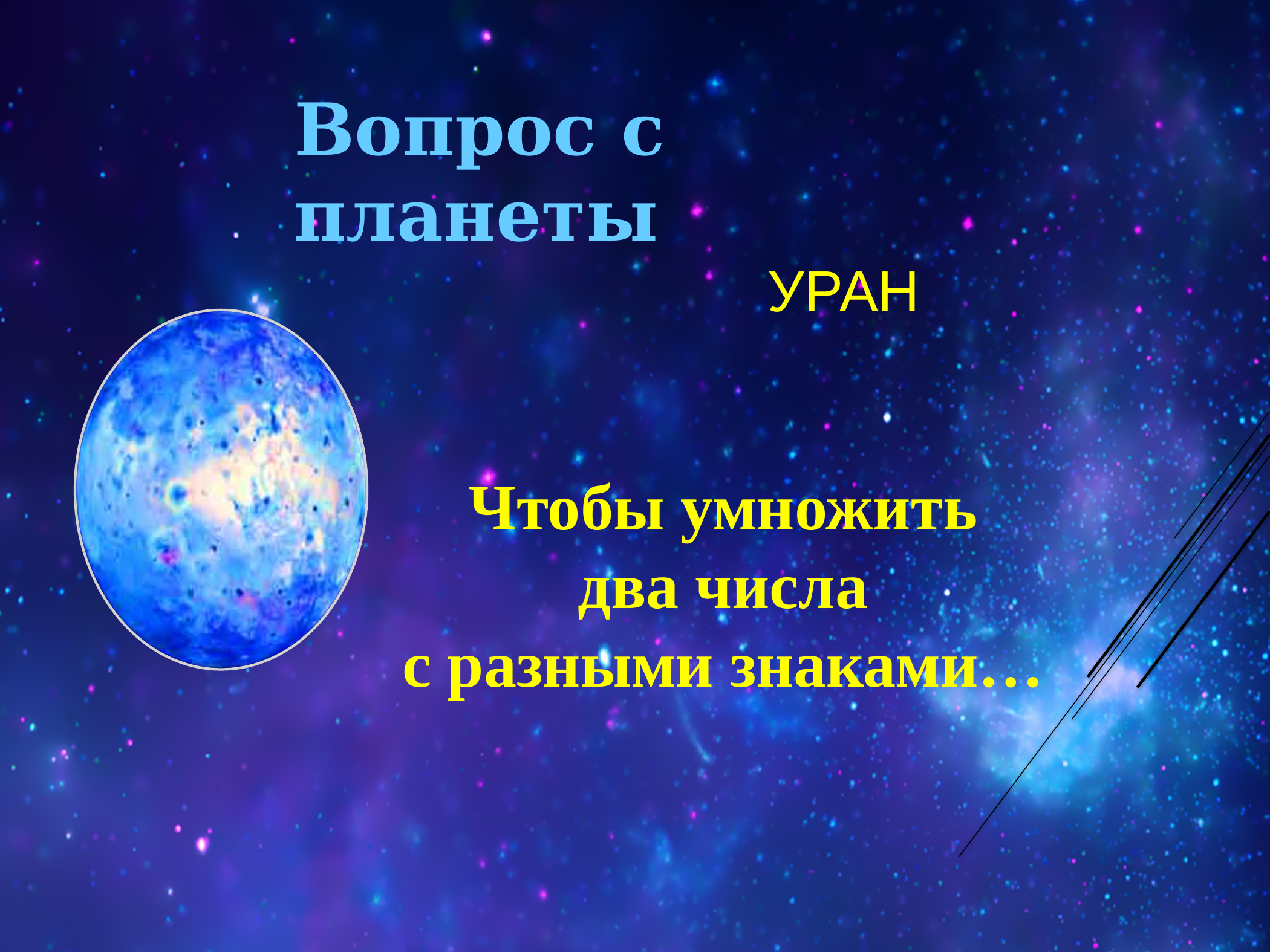

Вопрос с планеты
УРАН

Чтобы умножить
 два числа
с разными знаками…